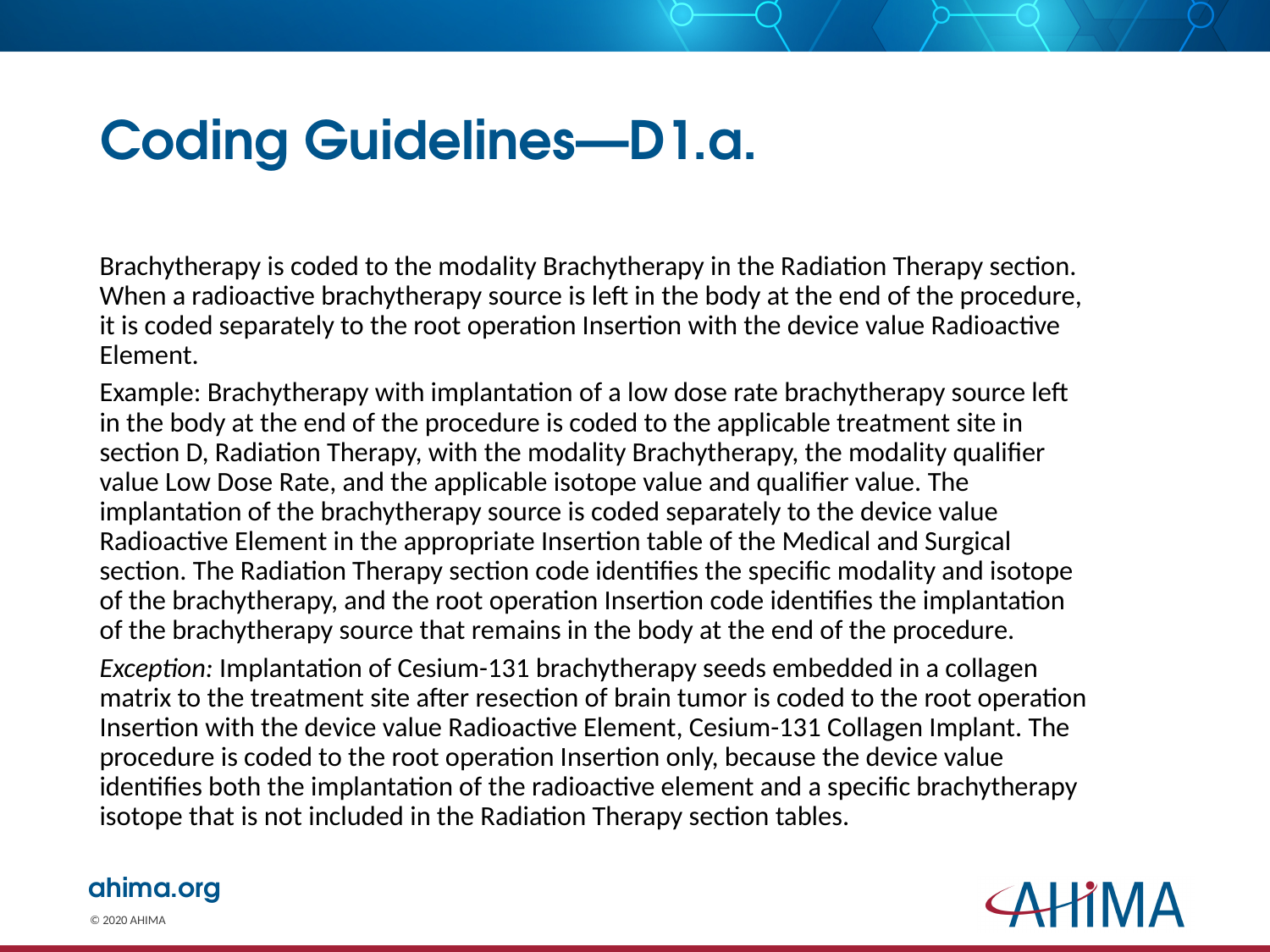

# Coding Guidelines—D1.a.
Brachytherapy is coded to the modality Brachytherapy in the Radiation Therapy section. When a radioactive brachytherapy source is left in the body at the end of the procedure, it is coded separately to the root operation Insertion with the device value Radioactive Element.
Example: Brachytherapy with implantation of a low dose rate brachytherapy source left in the body at the end of the procedure is coded to the applicable treatment site in section D, Radiation Therapy, with the modality Brachytherapy, the modality qualifier value Low Dose Rate, and the applicable isotope value and qualifier value. The implantation of the brachytherapy source is coded separately to the device value Radioactive Element in the appropriate Insertion table of the Medical and Surgical section. The Radiation Therapy section code identifies the specific modality and isotope of the brachytherapy, and the root operation Insertion code identifies the implantation of the brachytherapy source that remains in the body at the end of the procedure.
Exception: Implantation of Cesium-131 brachytherapy seeds embedded in a collagen matrix to the treatment site after resection of brain tumor is coded to the root operation Insertion with the device value Radioactive Element, Cesium-131 Collagen Implant. The procedure is coded to the root operation Insertion only, because the device value identifies both the implantation of the radioactive element and a specific brachytherapy isotope that is not included in the Radiation Therapy section tables.